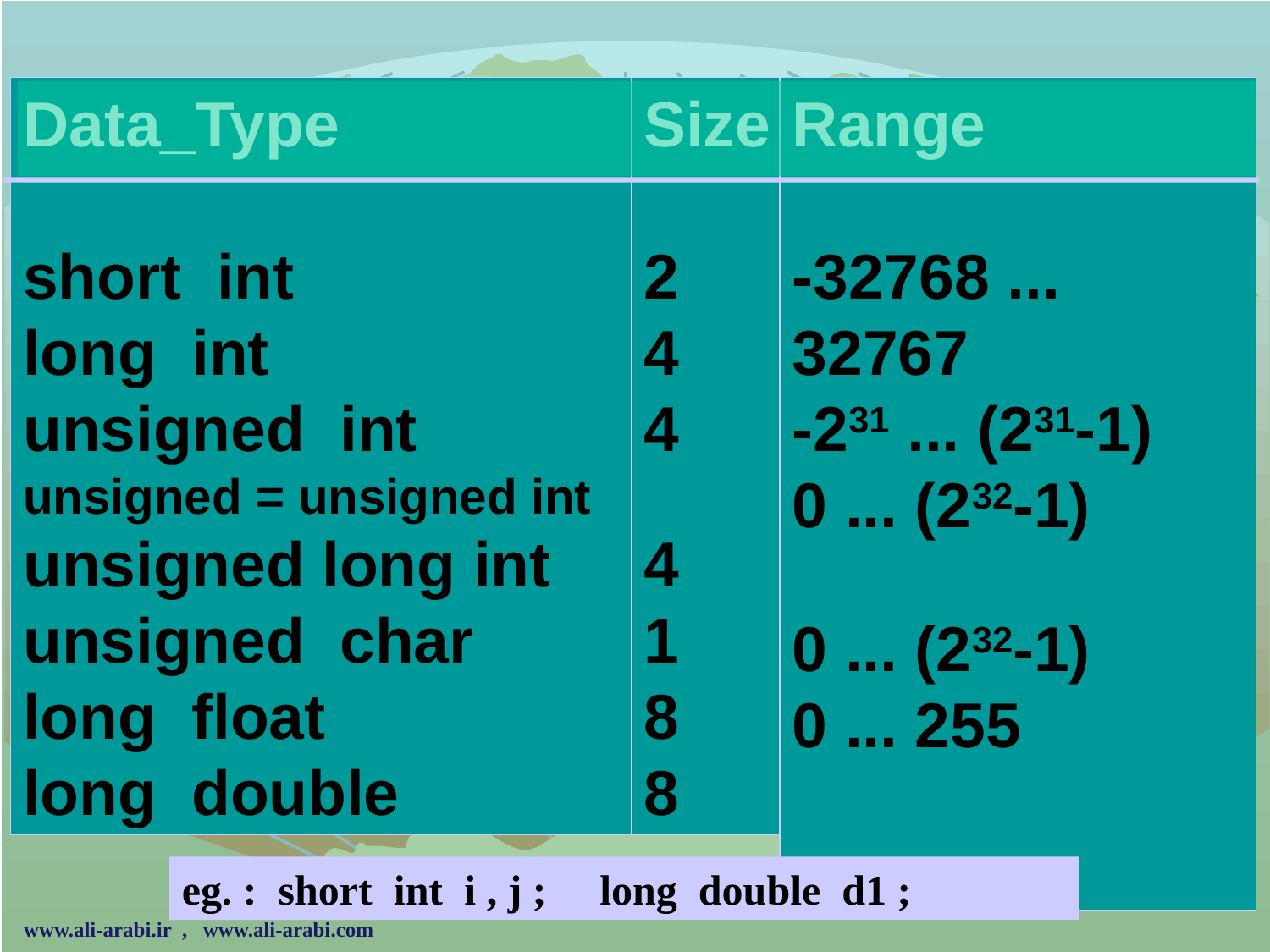

Data_Type

short  int
long  int
unsigned  int
unsigned = unsigned int
unsigned long int
unsigned  char
long  float
long  double
Size
2
4
4

4
1
8
8
Range

-32768 ... 32767
-231 ... (231-1)
0 ... (232-1)

0 ... (232-1)
0 ... 255

eg. :  short  int  i , j ;     long  double  d1 ;